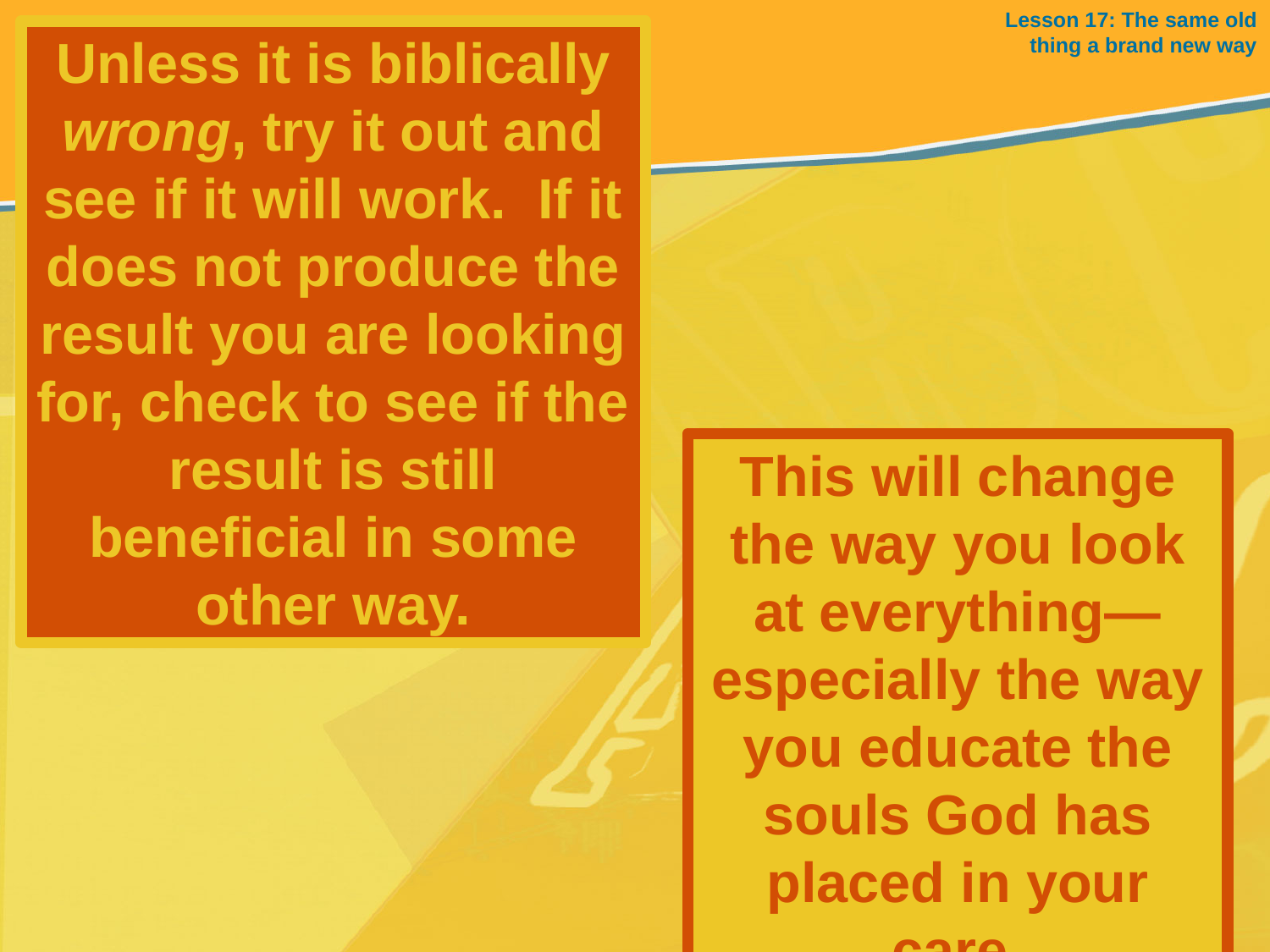

Lesson 17: The same old thing a brand new way
Unless it is biblically wrong, try it out and see if it will work.  If it does not produce the result you are looking for, check to see if the result is still beneficial in some other way.
This will change the way you look at everything—especially the way you educate the souls God has placed in your care.